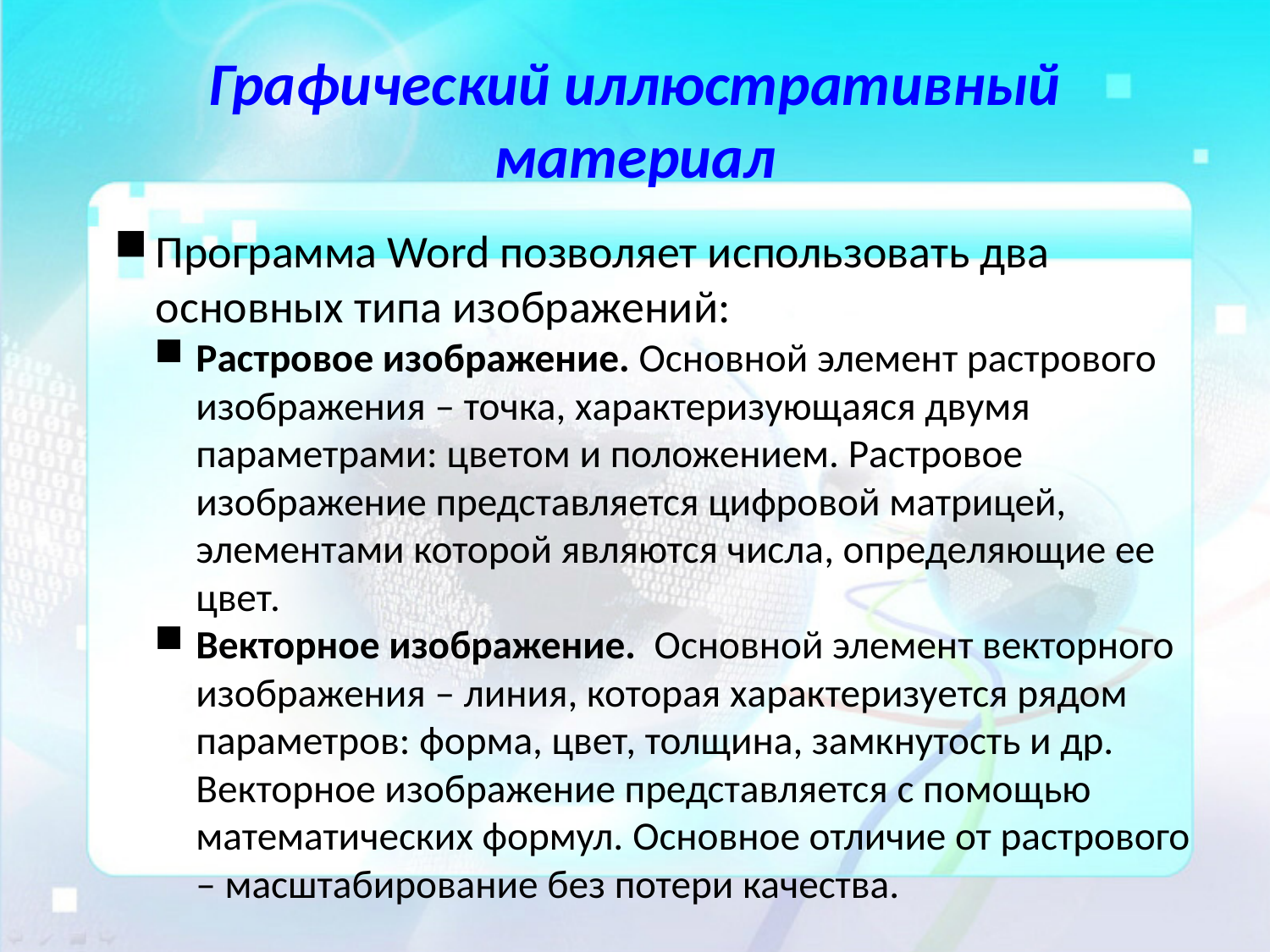

# Графический иллюстративный материал
Программа Word позволяет использовать два основных типа изображений:
Растровое изображение. Основной элемент растрового изображения – точка, характеризующаяся двумя параметрами: цветом и положением. Растровое изображение представляется цифровой матрицей, элементами которой являются числа, определяющие ее цвет.
Векторное изображение.  Основной элемент векторного изображения – линия, которая характеризуется рядом параметров: форма, цвет, толщина, замкнутость и др. Векторное изображение представляется с помощью математических формул. Основное отличие от растрового – масштабирование без потери качества.